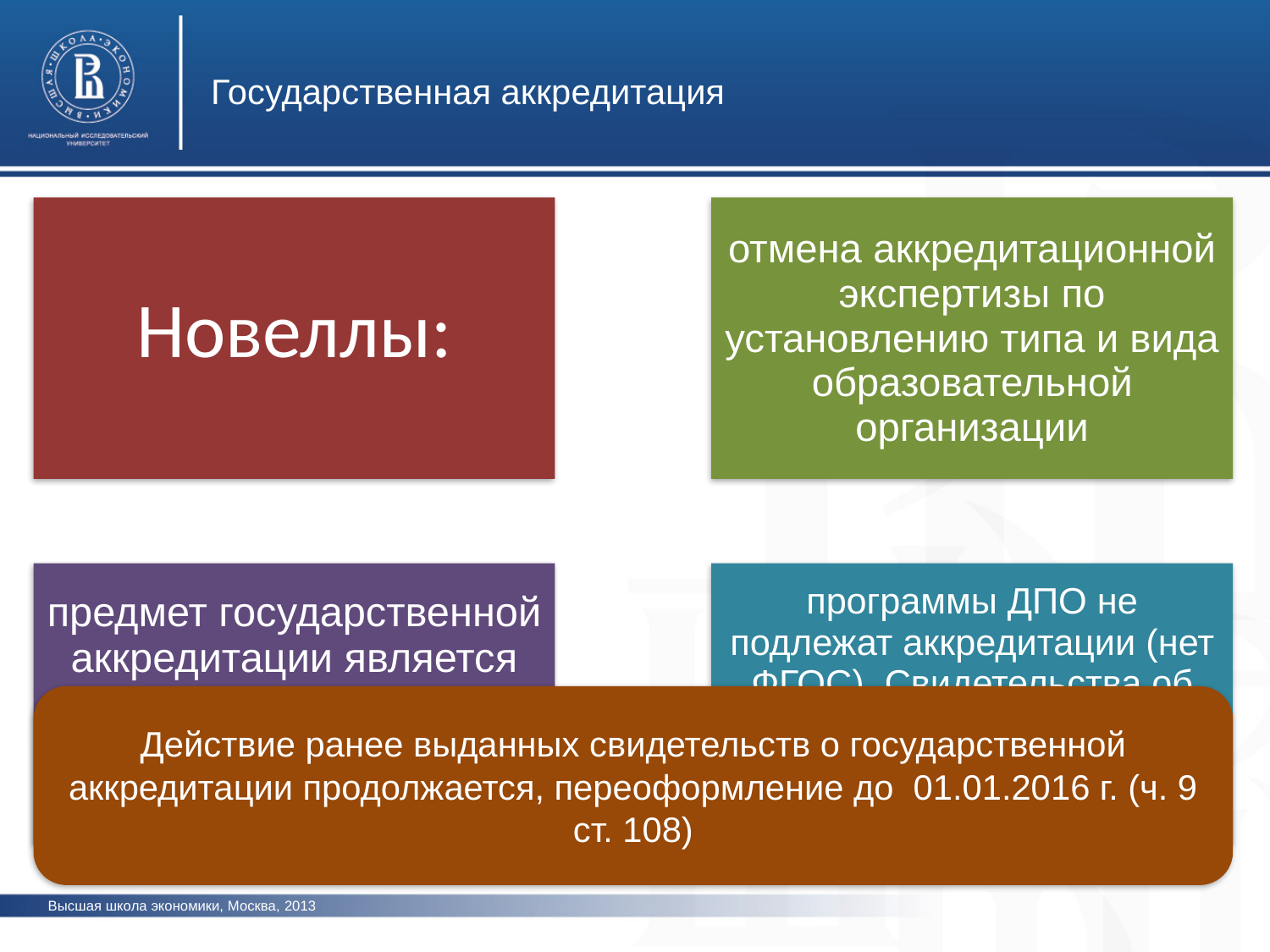

Государственная аккредитация
Новеллы:
отмена аккредитационной экспертизы по установлению типа и вида образовательной организации

Действие ранее выданных свидетельств о государственной аккредитации продолжается, переоформление до  01.01.2016 г. (ч. 9 ст. 108)
Высшая школа экономики, Москва, 2013